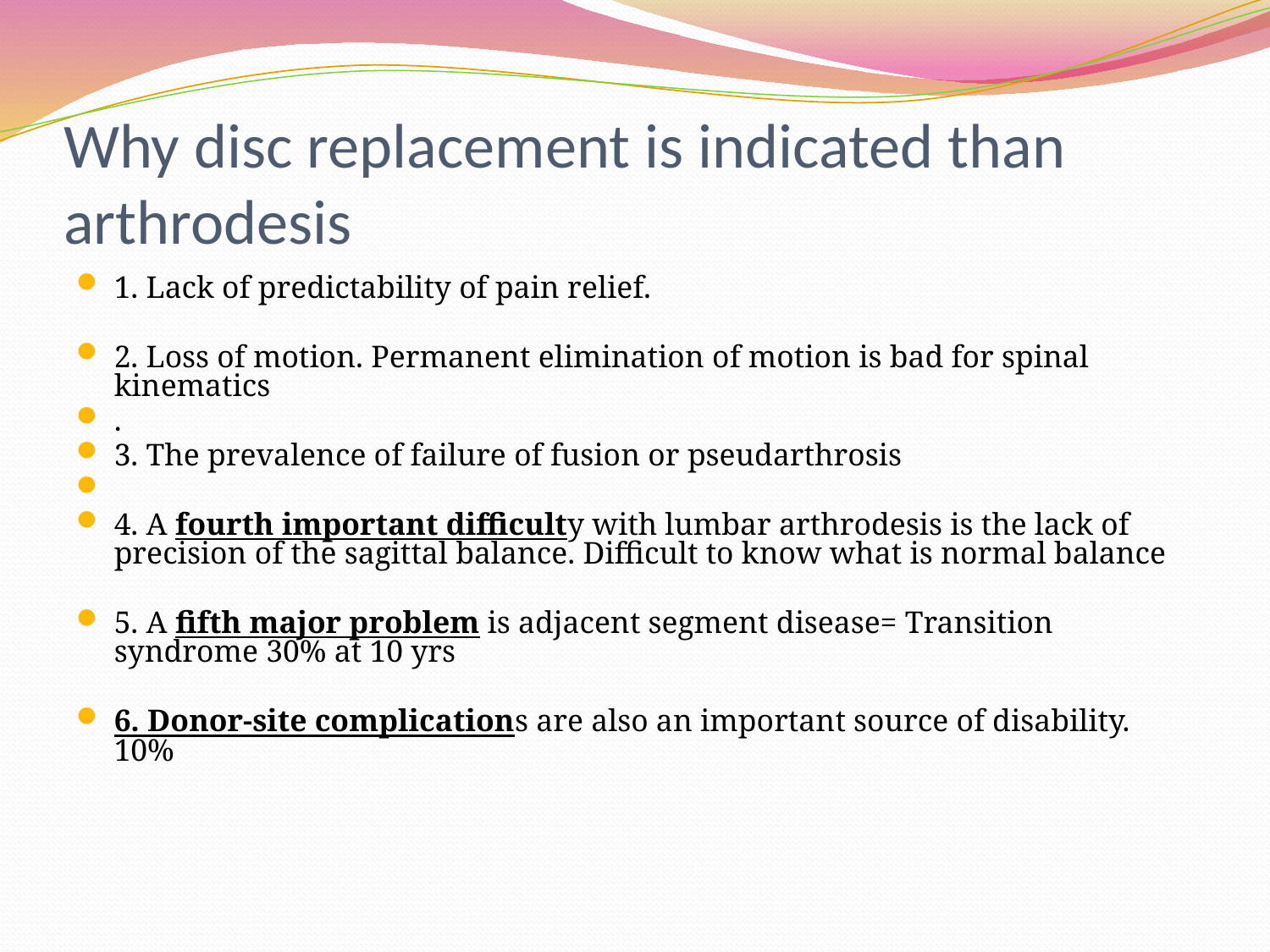

# Why disc replacement is indicated than arthrodesis
1. Lack of predictability of pain relief.

2. Loss of motion. Permanent elimination of motion is bad for spinal kinematics
.
3. The prevalence of failure of fusion or pseudarthrosis

4. A fourth important difficulty with lumbar arthrodesis is the lack of precision of the sagittal balance. Difficult to know what is normal balance

5. A fifth major problem is adjacent segment disease= Transition syndrome 30% at 10 yrs

6. Donor-site complications are also an important source of disability. 10%